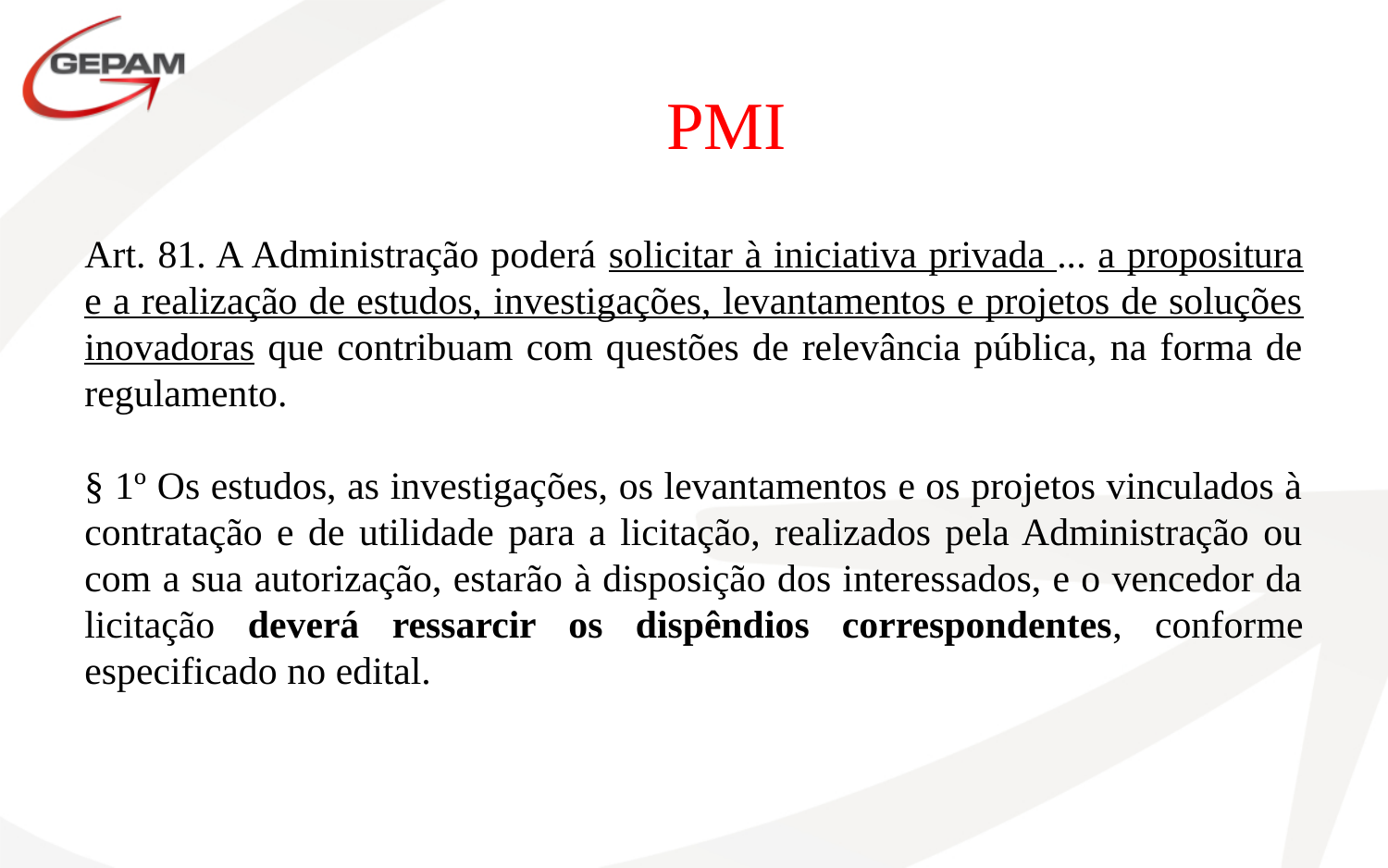

PMI
Art. 81. A Administração poderá solicitar à iniciativa privada ... a propositura e a realização de estudos, investigações, levantamentos e projetos de soluções inovadoras que contribuam com questões de relevância pública, na forma de regulamento.

§ 1º Os estudos, as investigações, os levantamentos e os projetos vinculados à contratação e de utilidade para a licitação, realizados pela Administração ou com a sua autorização, estarão à disposição dos interessados, e o vencedor da licitação deverá ressarcir os dispêndios correspondentes, conforme especificado no edital.